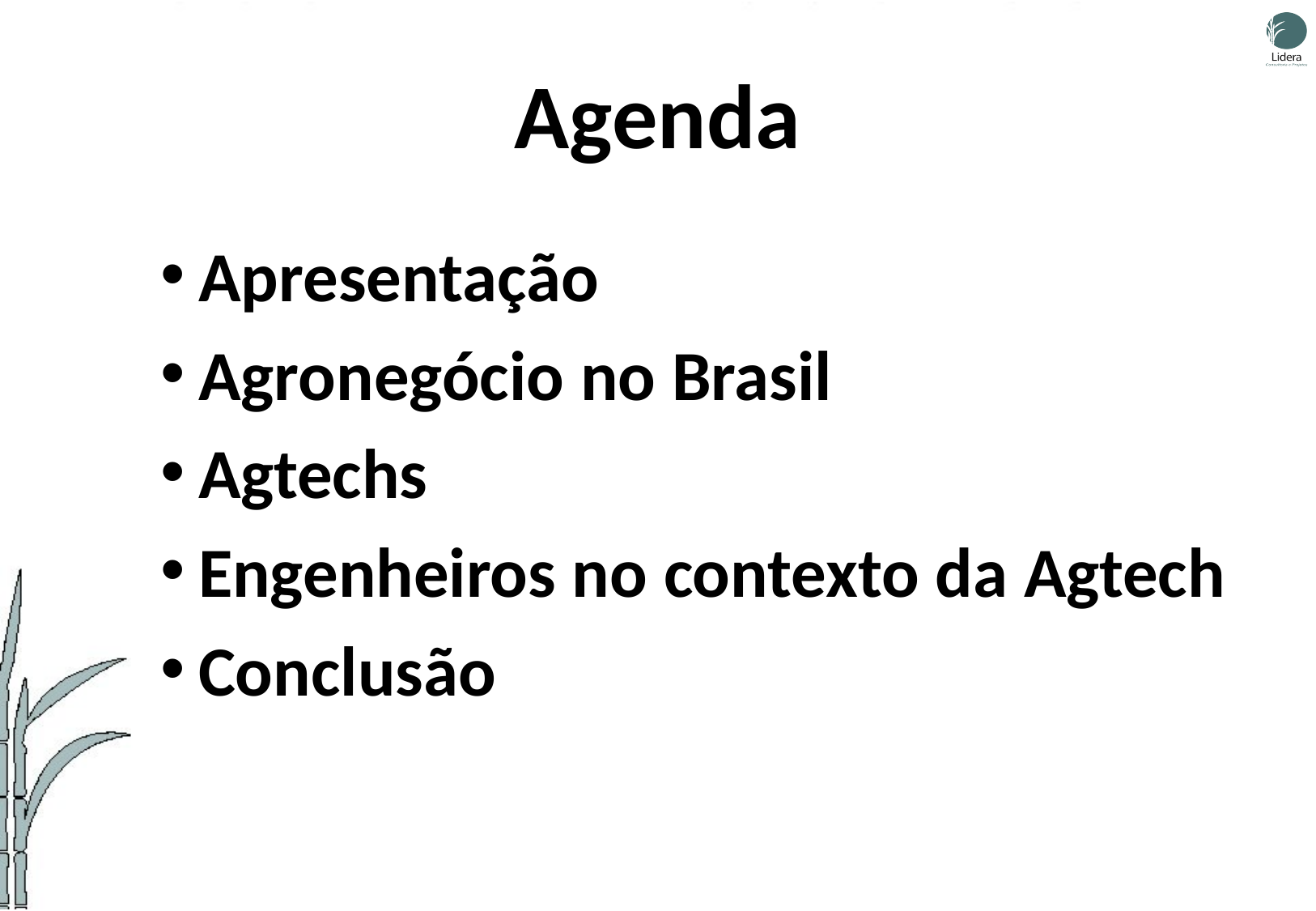

# Agenda
Apresentação
Agronegócio no Brasil
Agtechs
Engenheiros no contexto da Agtech
Conclusão